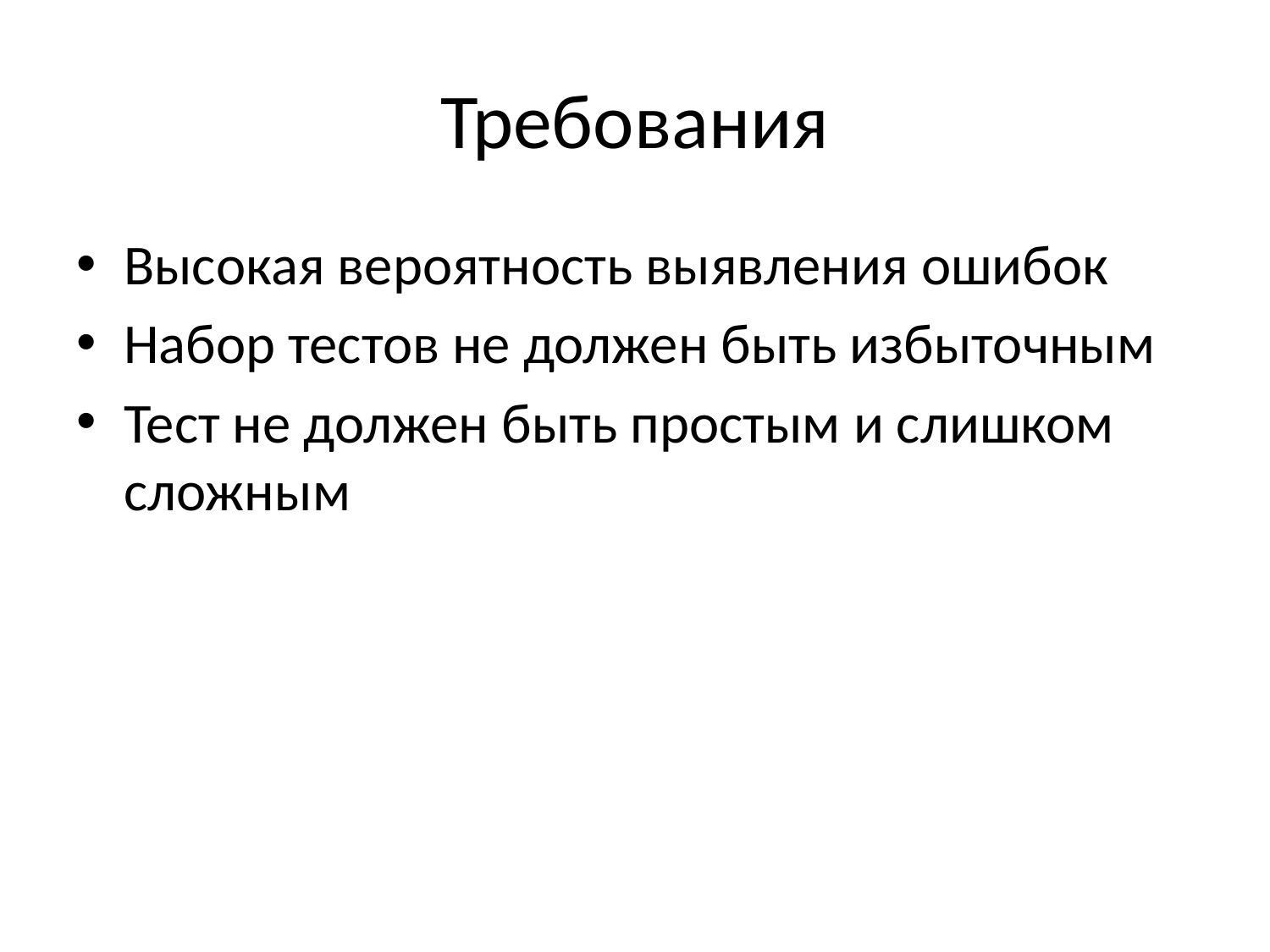

# Требования
Высокая вероятность выявления ошибок
Набор тестов не должен быть избыточным
Тест не должен быть простым и слишком сложным